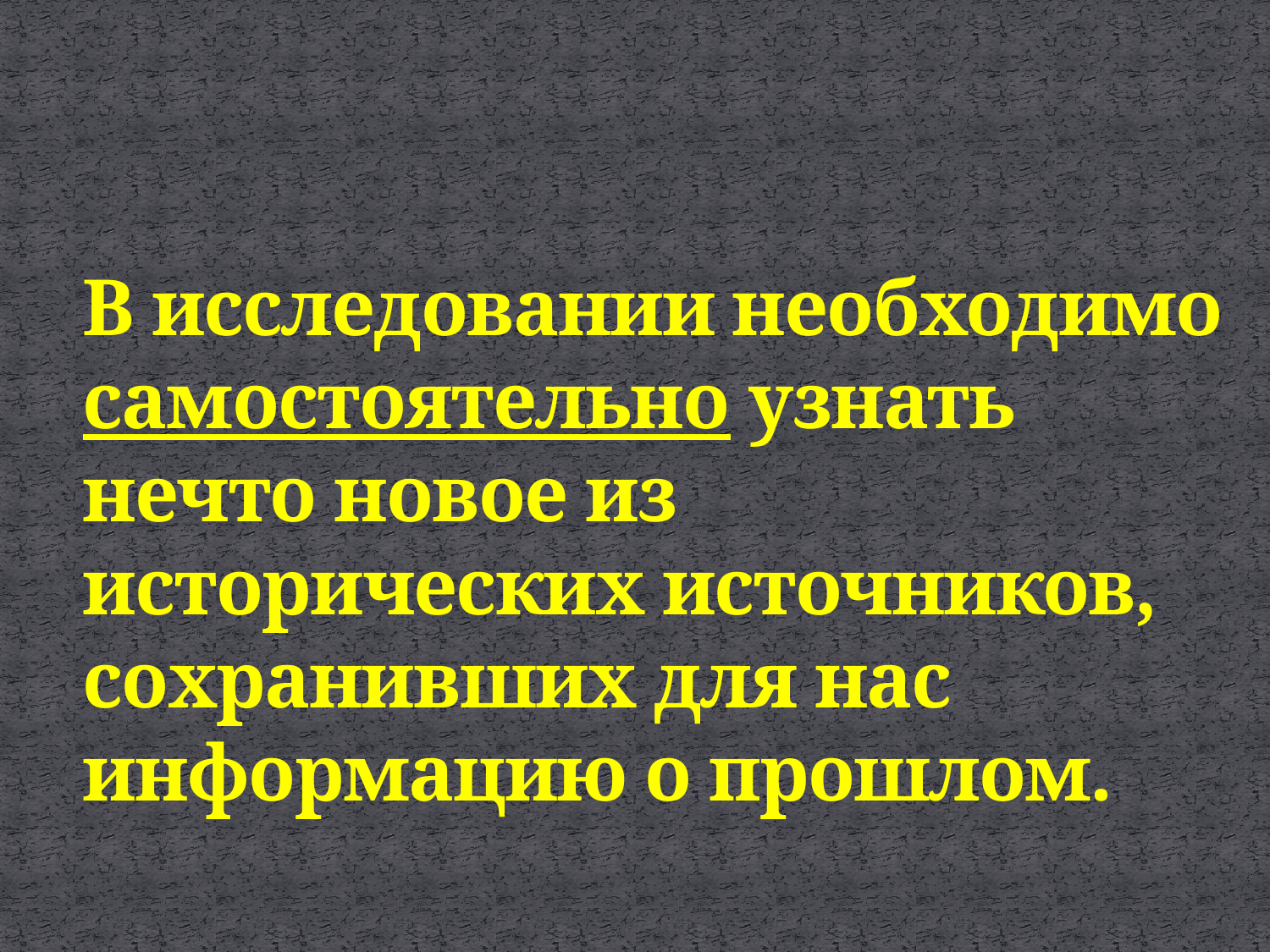

В исследовании необходимо самостоятельно узнать нечто новое из исторических источников, сохранивших для нас информацию о прошлом.